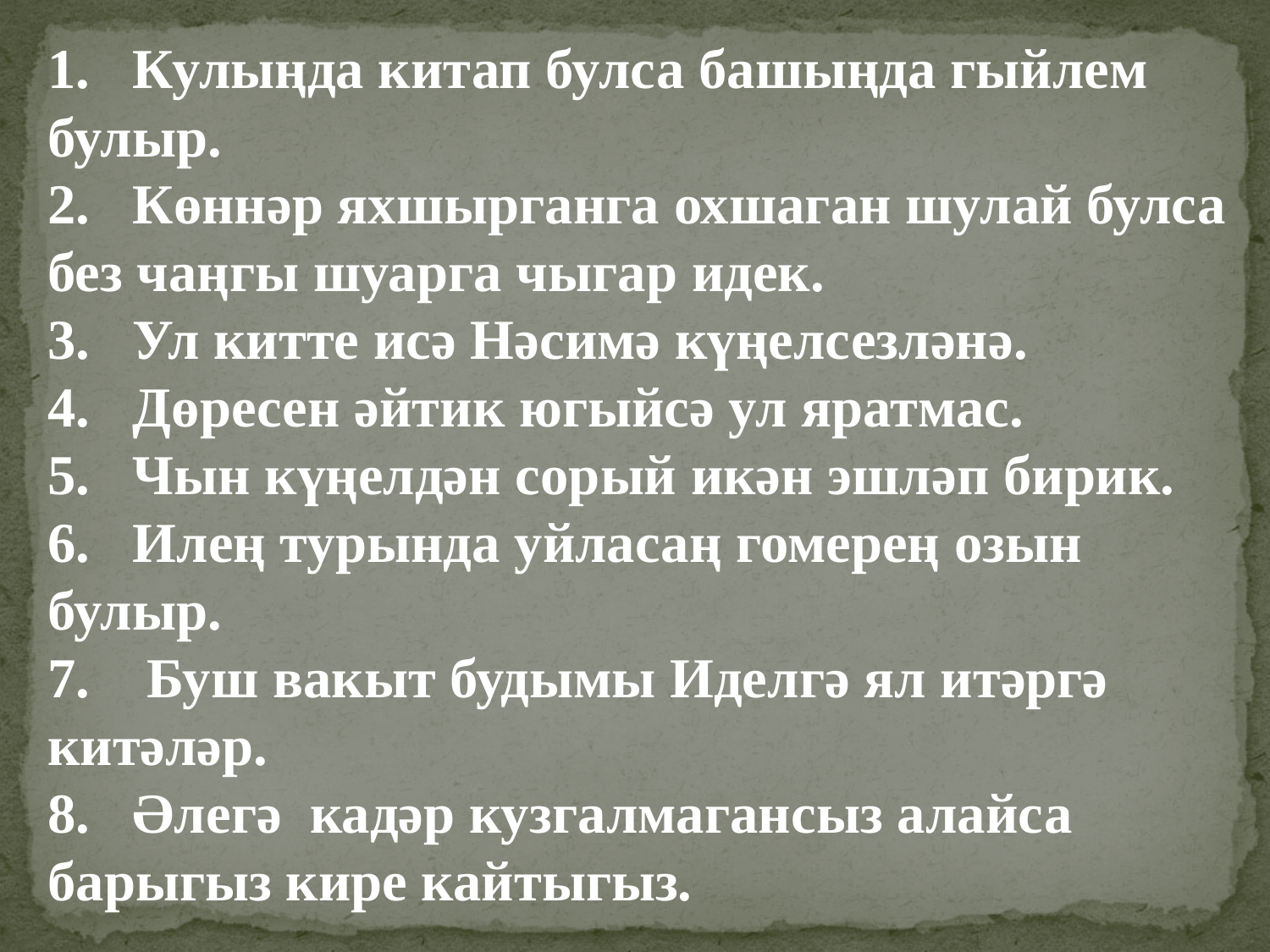

1.   Кулыңда китап булса башыңда гыйлем булыр.
2.   Көннәр яхшырганга охшаган шулай булса без чаңгы шуарга чыгар идек.
3.   Ул китте исә Нәсимә күңелсезләнә.
4.   Дөресен әйтик югыйсә ул яратмас.
5.   Чын күңелдән сорый икән эшләп бирик.
6.   Илең турында уйласаң гомерең озын булыр.
7.    Буш вакыт будымы Иделгә ял итәргә китәләр.
8.   Әлегә  кадәр кузгалмагансыз алайса барыгыз кире кайтыгыз.